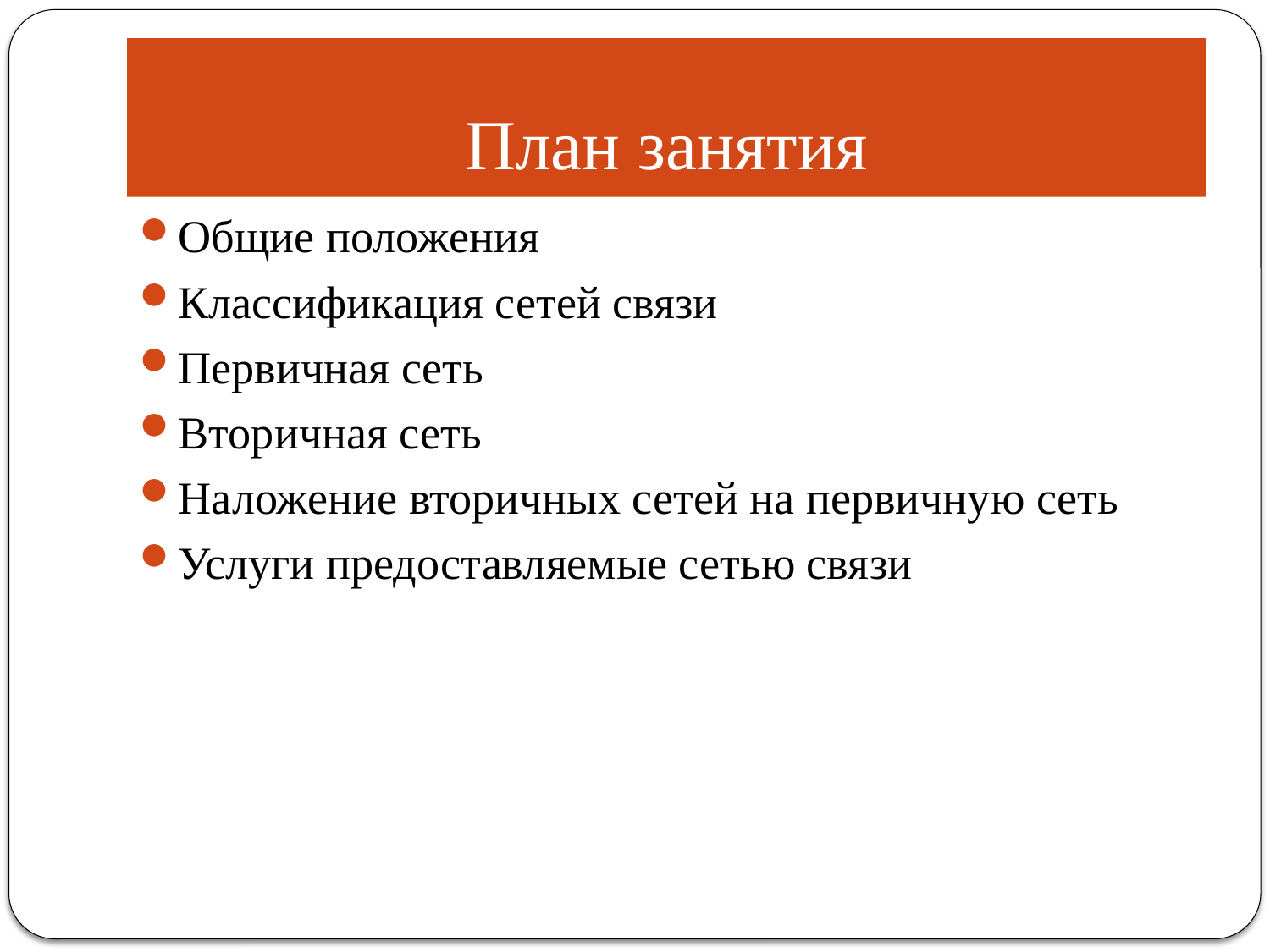

# План занятия
Общие положения
Классификация сетей связи
Первичная сеть
Вторичная сеть
Наложение вторичных сетей на первичную сеть
Услуги предоставляемые сетью связи